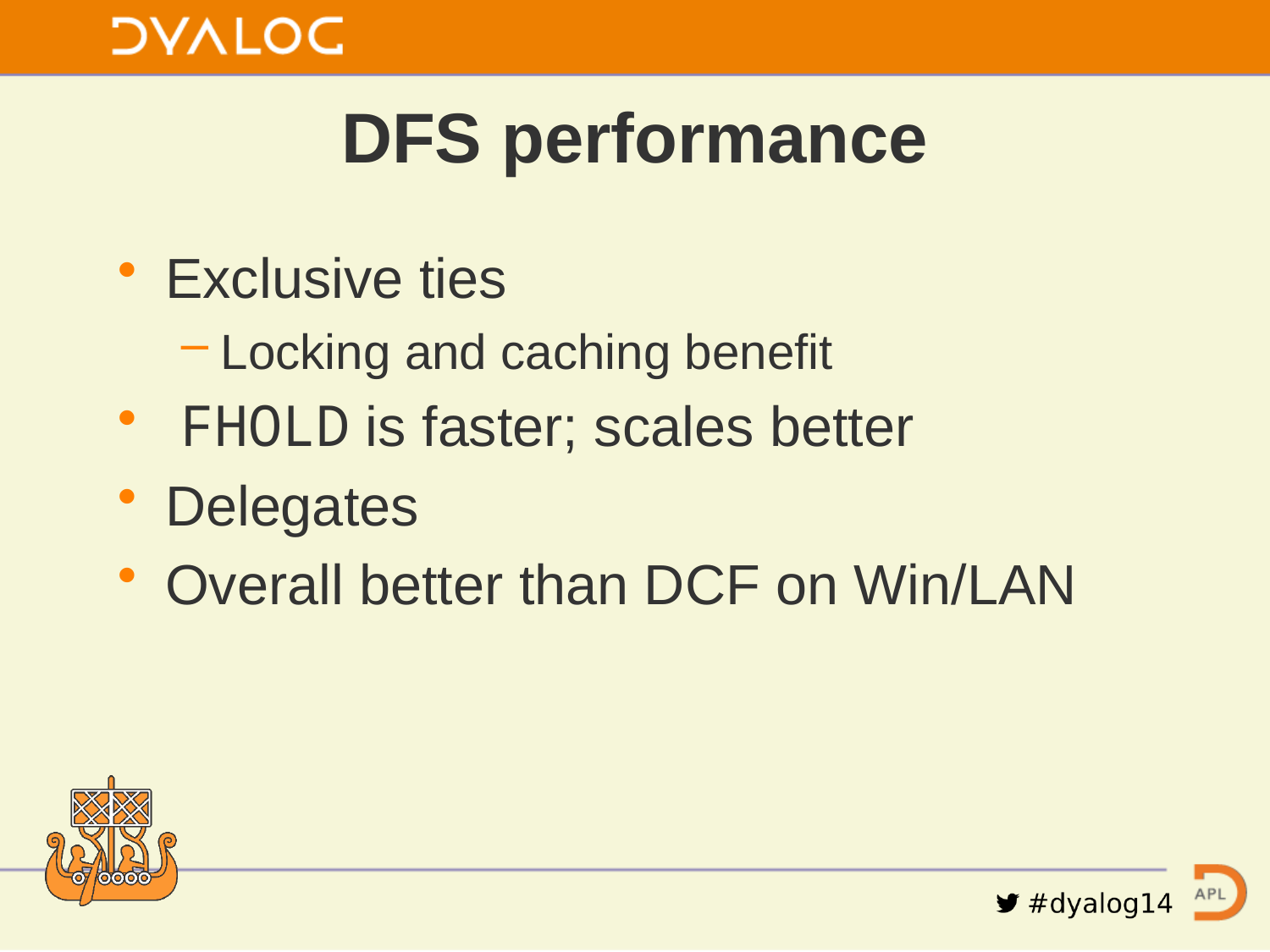

# DFS performance
Exclusive ties
Locking and caching benefit
 FHOLD is faster; scales better
Delegates
Overall better than DCF on Win/LAN